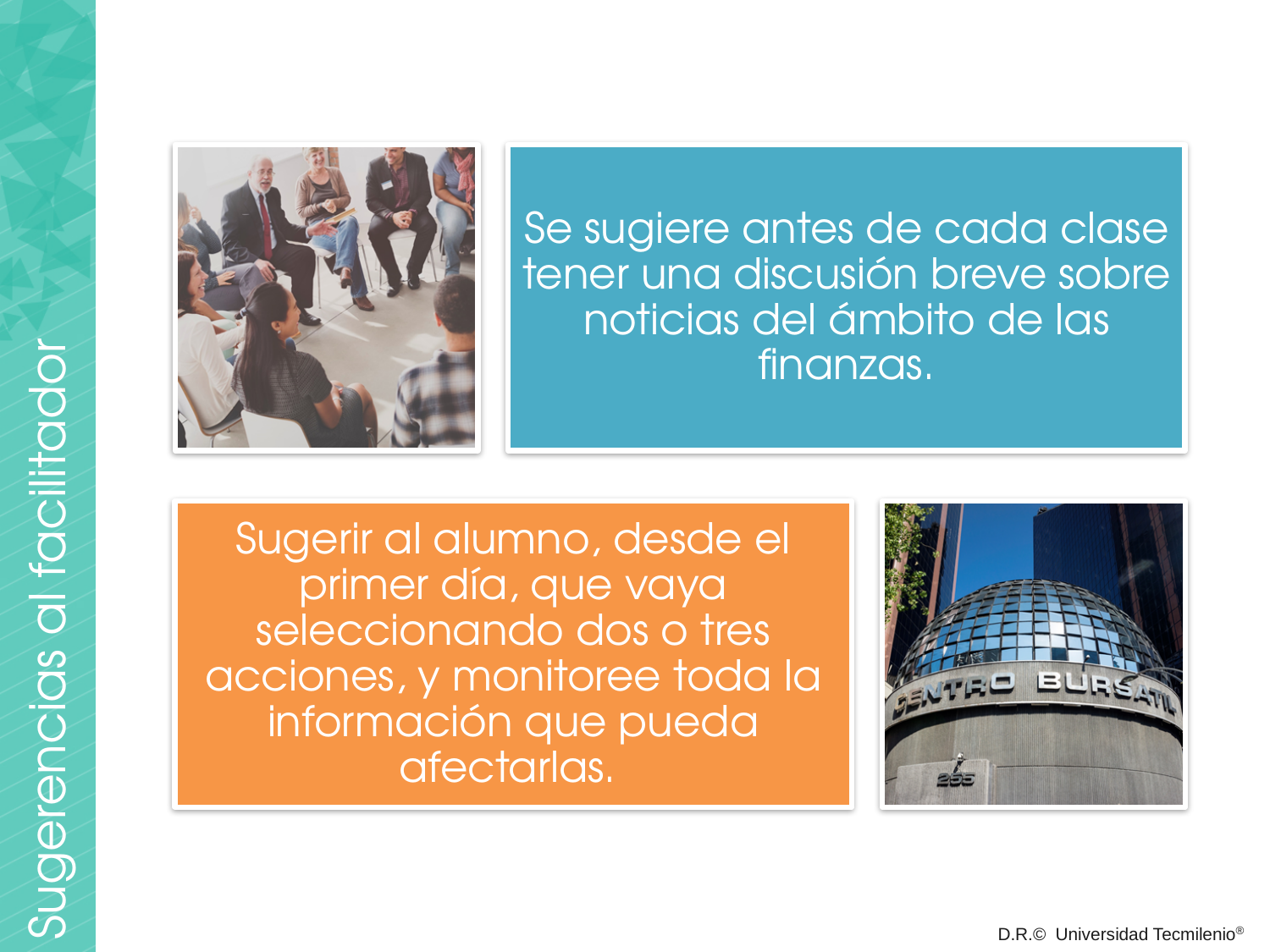

Se sugiere antes de cada clase tener una discusión breve sobre noticias del ámbito de las finanzas.
Sugerir al alumno, desde el primer día, que vaya seleccionando dos o tres acciones, y monitoree toda la información que pueda afectarlas.
Sugerencias al facilitador